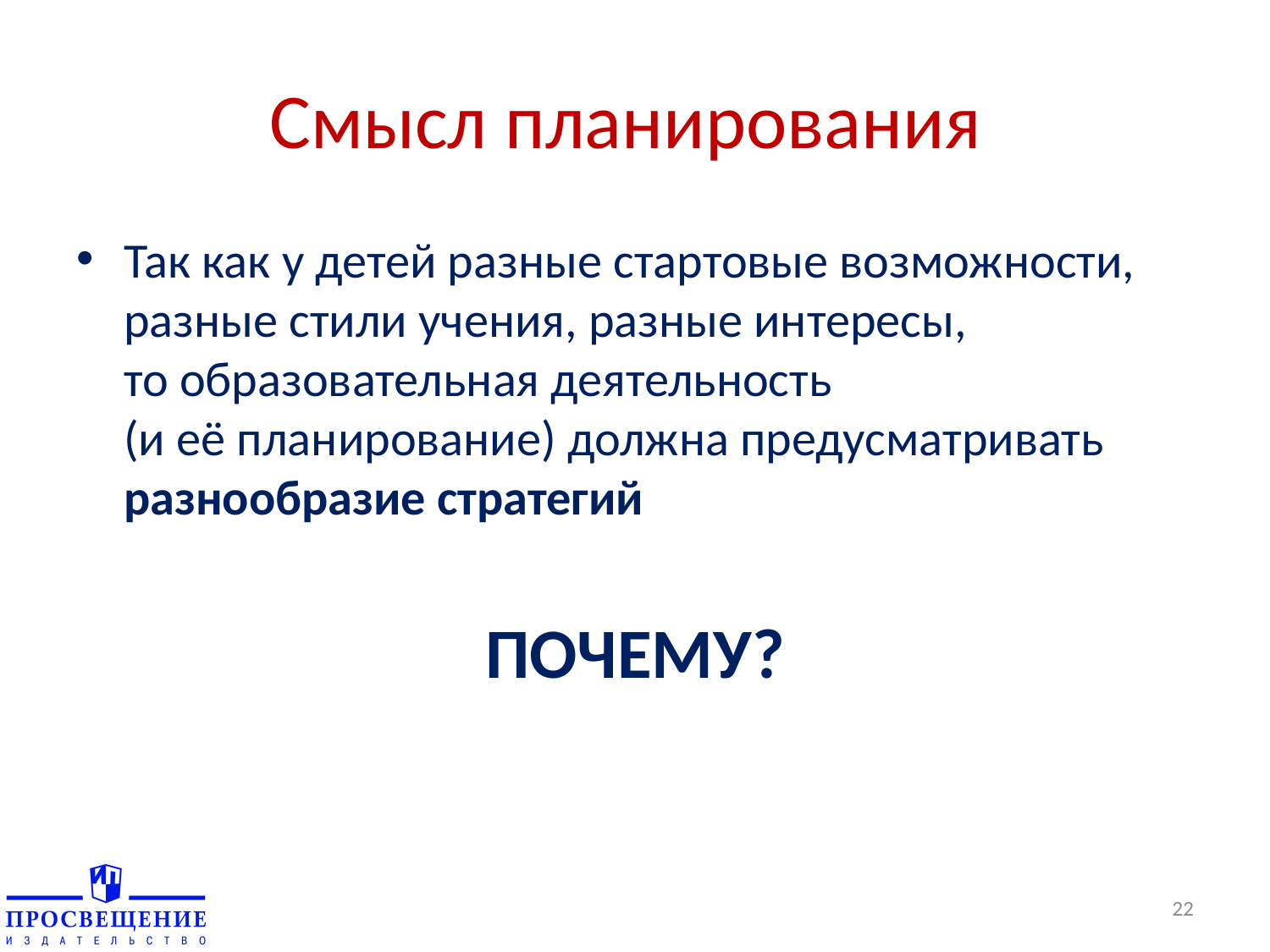

# Смысл планирования
Так как у детей разные стартовые возможности, разные стили учения, разные интересы,
то образовательная деятельность
(и её планирование) должна предусматривать разнообразие стратегий

ПОЧЕМУ?
22